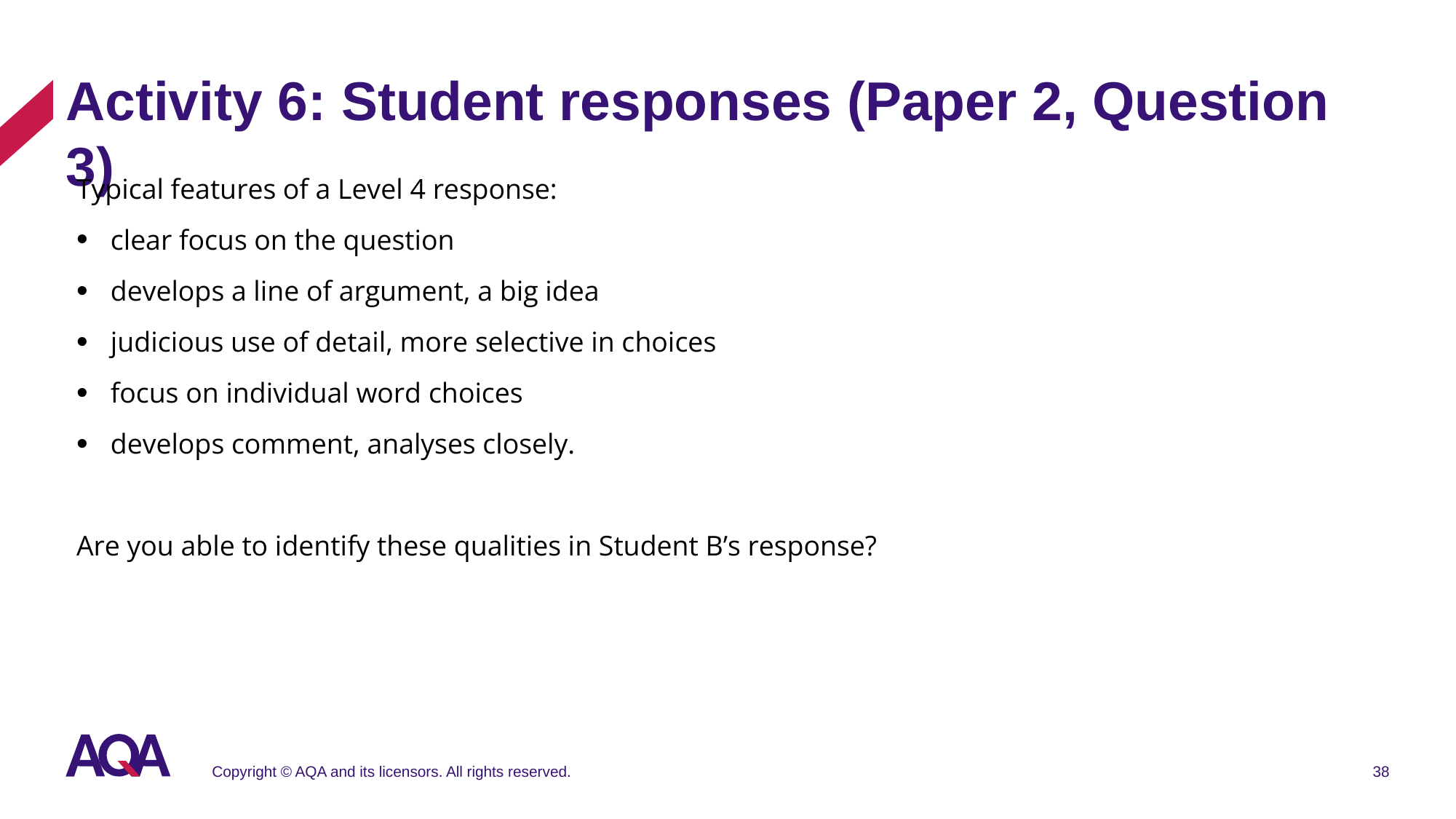

# Activity 6: Student responses (Paper 2, Question 3)
Typical features of a Level 4 response:
clear focus on the question
develops a line of argument, a big idea
judicious use of detail, more selective in choices
focus on individual word choices
develops comment, analyses closely.

Are you able to identify these qualities in Student B’s response?

Copyright © AQA and its licensors. All rights reserved.
38